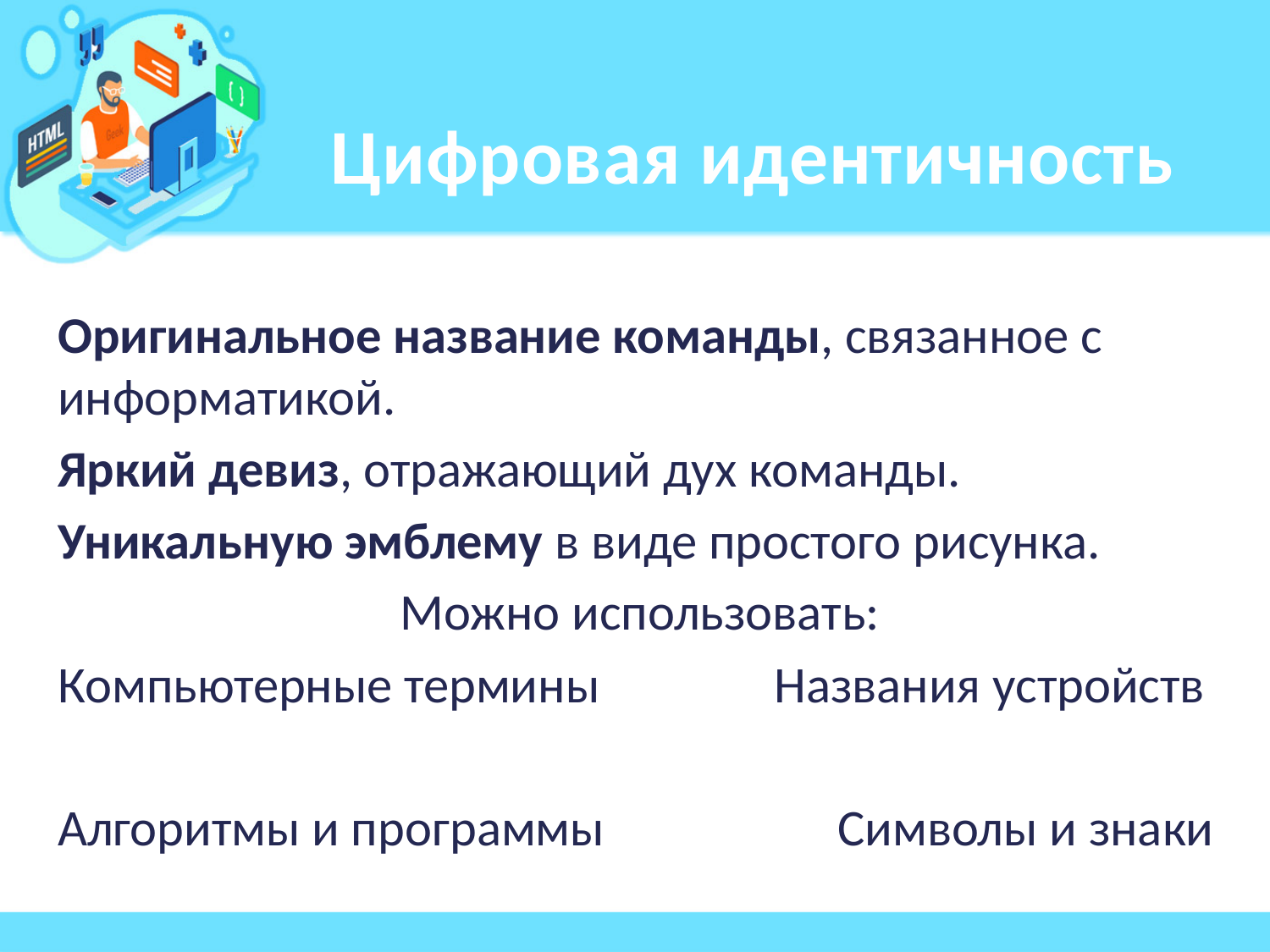

# Цифровая идентичность
Оригинальное название команды, связанное с информатикой.
Яркий девиз, отражающий дух команды.
Уникальную эмблему в виде простого рисунка.
Можно использовать:
Компьютерные термины               Названия устройств

Алгоритмы и программы                    Символы и знаки